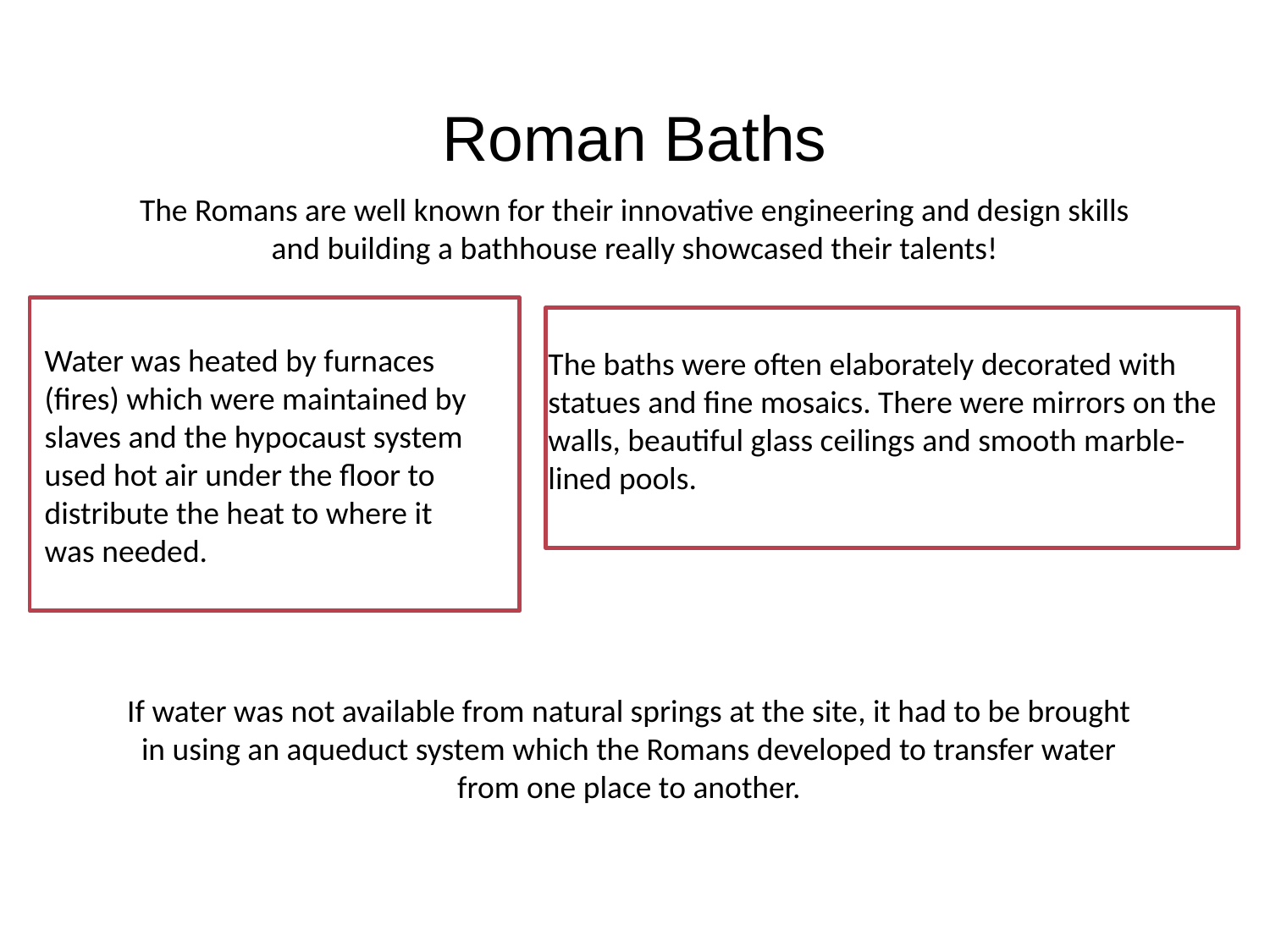

# Roman Baths
The Romans are well known for their innovative engineering and design skills and building a bathhouse really showcased their talents!
Water was heated by furnaces (fires) which were maintained by slaves and the hypocaust system used hot air under the floor to distribute the heat to where it was needed.

The baths were often elaborately decorated with statues and fine mosaics. There were mirrors on the walls, beautiful glass ceilings and smooth marble-lined pools.
If water was not available from natural springs at the site, it had to be brought in using an aqueduct system which the Romans developed to transfer water from one place to another.